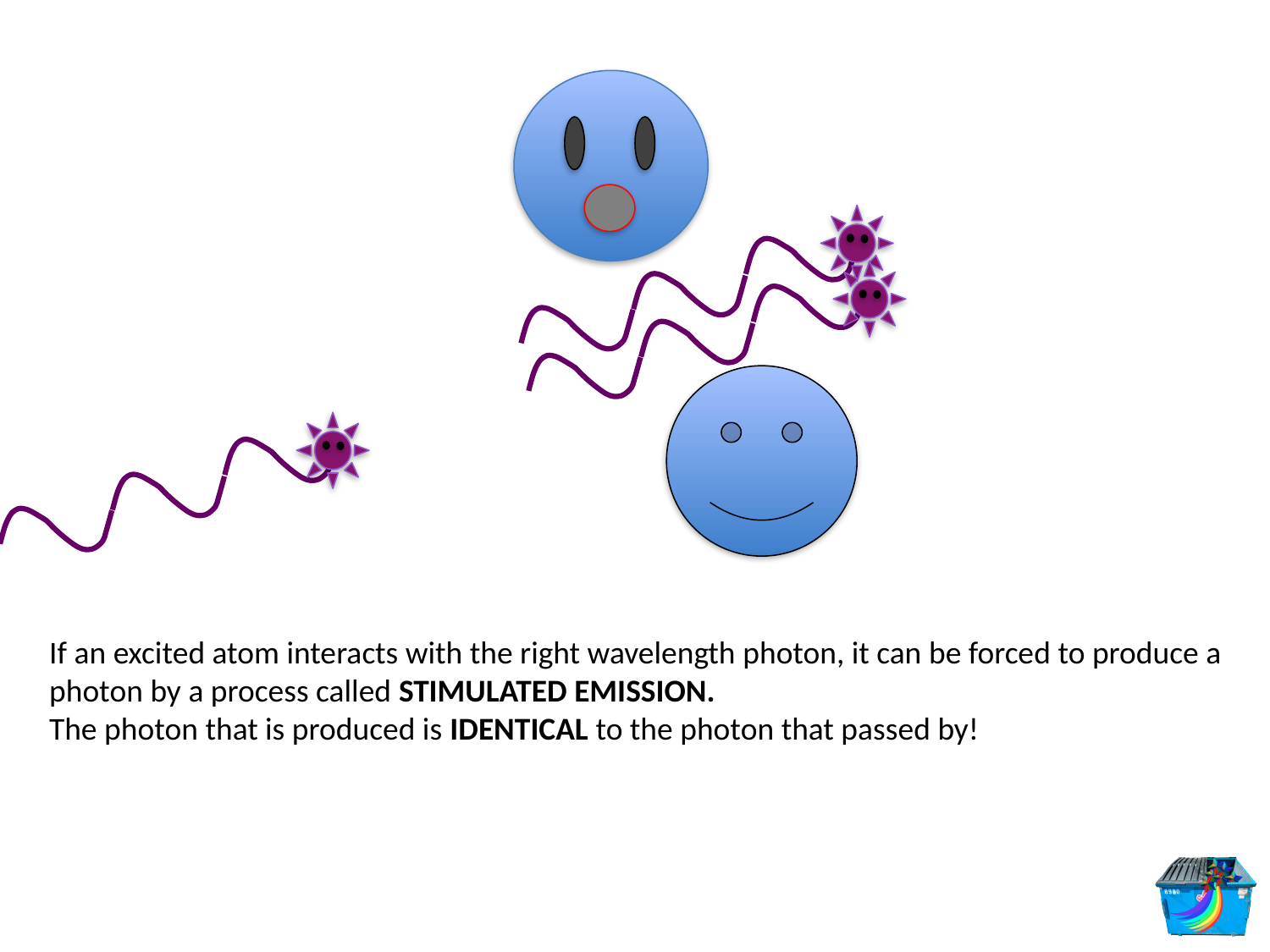

If an excited atom interacts with the right wavelength photon, it can be forced to produce a photon by a process called STIMULATED EMISSION.
The photon that is produced is IDENTICAL to the photon that passed by!